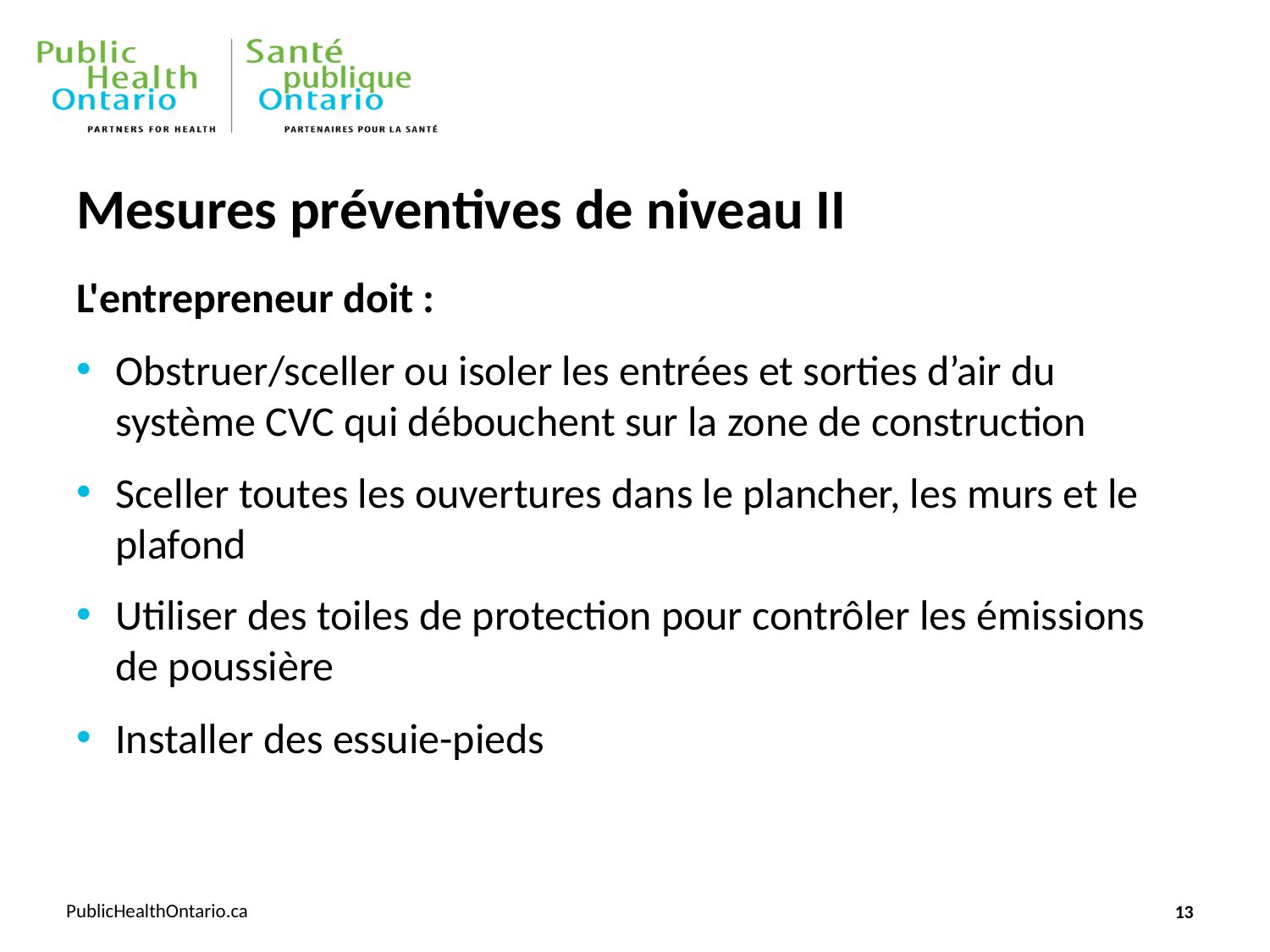

# Mesures préventives de niveau II
L'entrepreneur doit :
Obstruer/sceller ou isoler les entrées et sorties d’air du système CVC qui débouchent sur la zone de construction
Sceller toutes les ouvertures dans le plancher, les murs et le plafond
Utiliser des toiles de protection pour contrôler les émissions de poussière
Installer des essuie-pieds
13